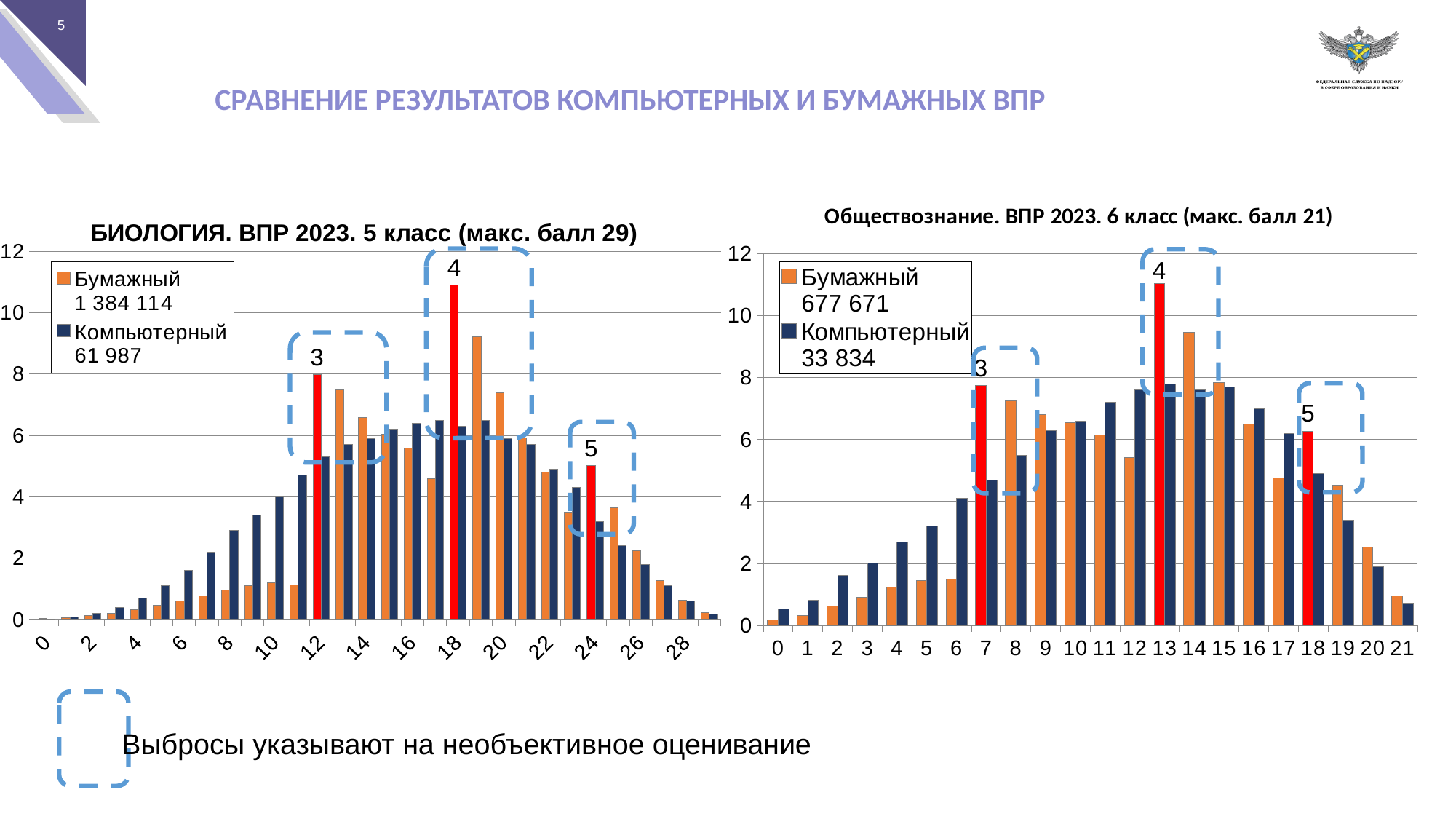

СРАВНЕНИЕ РЕЗУЛЬТАТОВ КОМПЬЮТЕРНЫХ И БУМАЖНЫХ ВПР

### Chart: БИОЛОГИЯ. ВПР 2023. 5 класс (макс. балл 29)

| Category | Бумажный
1 384 114 | Компьютерный
61 987 |
|---|---|---|
| 0 | 0.029188347202614814 | 0.02 |
| 1 | 0.06321733614427713 | 0.07 |
| 2 | 0.12058255317119833 | 0.19 |
| 3 | 0.20157299182003793 | 0.4 |
| 4 | 0.3121130195923168 | 0.69 |
| 5 | 0.45205813971970515 | 1.1 |
| 6 | 0.5990113531110877 | 1.6 |
| 7 | 0.7774648619983614 | 2.2 |
| 8 | 0.9635044512229484 | 2.9 |
| 9 | 1.111107900071815 | 3.4 |
| 10 | 1.189280651738224 | 4.0 |
| 11 | 1.1293144928813668 | 4.7 |
| 12 | 7.994428204613204 | 5.3 |
| 13 | 7.477346519145099 | 5.7 |
| 14 | 6.588041158459491 | 5.9 |
| 15 | 6.031006116548204 | 6.2 |
| 16 | 5.594770372960609 | 6.4 |
| 17 | 4.583004001115515 | 6.5 |
| 18 | 10.899463483499192 | 6.3 |
| 19 | 9.213258445474867 | 6.5 |
| 20 | 7.397945544947887 | 5.9 |
| 21 | 5.9157699438052065 | 5.7 |
| 22 | 4.811742385381551 | 4.9 |
| 23 | 3.507008815747836 | 4.3 |
| 24 | 5.022707667143024 | 3.2 |
| 25 | 3.6485434003268518 | 2.4 |
| 26 | 2.2436735702406017 | 1.8 |
| 27 | 1.2773514320352226 | 1.1 |
| 28 | 0.6164232136948257 | 0.6 |
| 29 | 0.22909962618686033 | 0.18 |

### Chart: Обществознание. ВПР 2023. 6 класс (макс. балл 21)

| Category | Бумажный
677 671 | Компьютерный
33 834 |
|---|---|---|
| 0 | 0.16689514528436367 | 0.53 |
| 1 | 0.31977168862176486 | 0.82 |
| 2 | 0.6205075914418648 | 1.6 |
| 3 | 0.9101761769354155 | 2.0 |
| 4 | 1.2292100444020773 | 2.7 |
| 5 | 1.436095096293039 | 3.2 |
| 6 | 1.4961537383184464 | 4.1 |
| 7 | 7.741957380498797 | 4.7 |
| 8 | 7.252044133510213 | 5.5 |
| 9 | 6.812597853530695 | 6.3 |
| 10 | 6.559525197330268 | 6.6 |
| 11 | 6.138376881997312 | 7.2 |
| 12 | 5.419443948464668 | 7.6 |
| 13 | 11.051675518061124 | 7.8 |
| 14 | 9.45975259381027 | 7.6 |
| 15 | 7.846875548754484 | 7.7 |
| 16 | 6.506697202624872 | 7.0 |
| 17 | 4.754962216178647 | 6.2 |
| 18 | 6.275906745308564 | 4.9 |
| 19 | 4.524614451555401 | 3.4 |
| 20 | 2.5262996350736566 | 1.9 |
| 21 | 0.9504612120040551 | 0.72 |
Выбросы указывают на необъективное оценивание